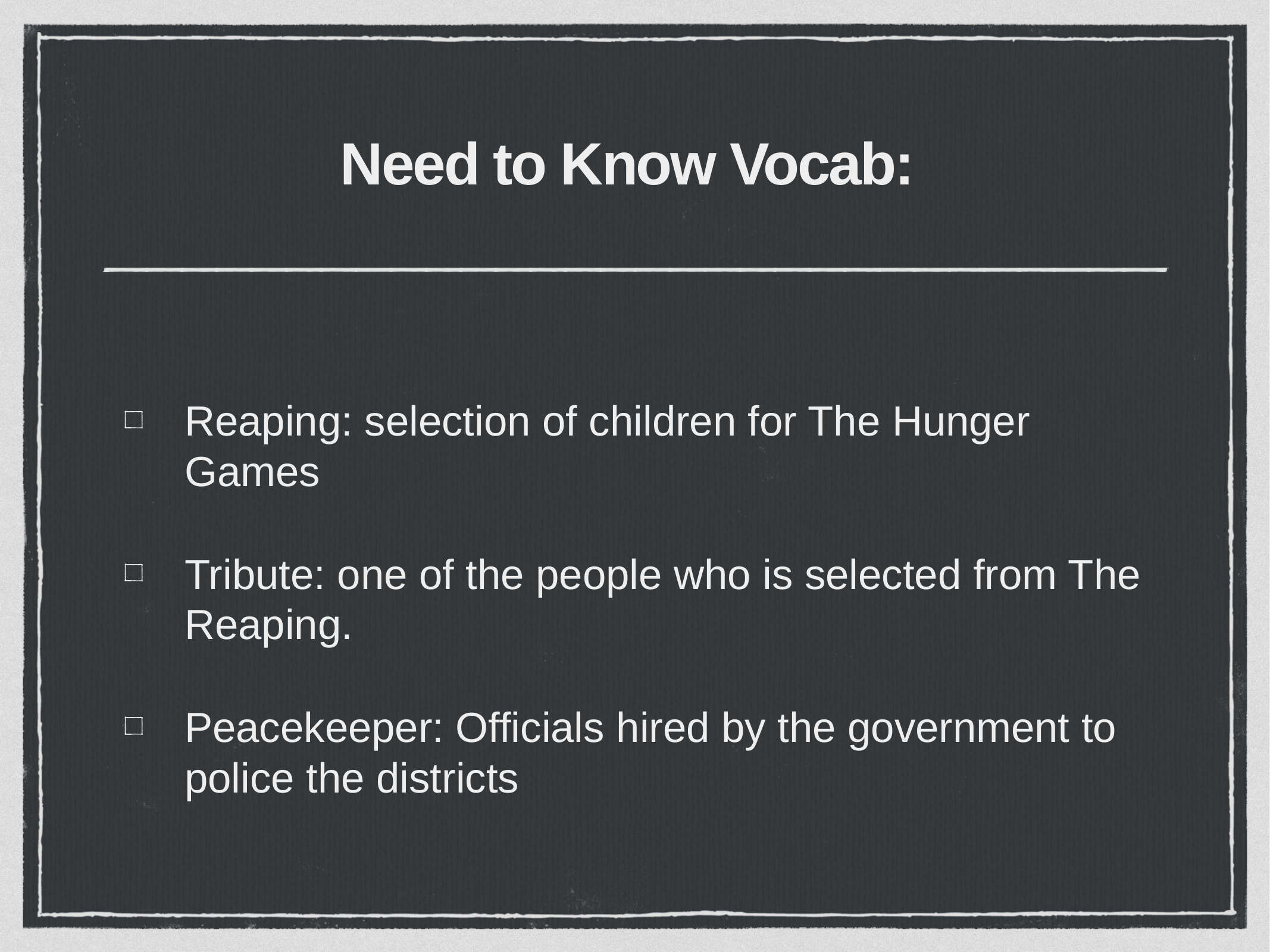

# Need to Know Vocab:
Reaping: selection of children for The Hunger Games
Tribute: one of the people who is selected from The Reaping.
Peacekeeper: Officials hired by the government to police the districts